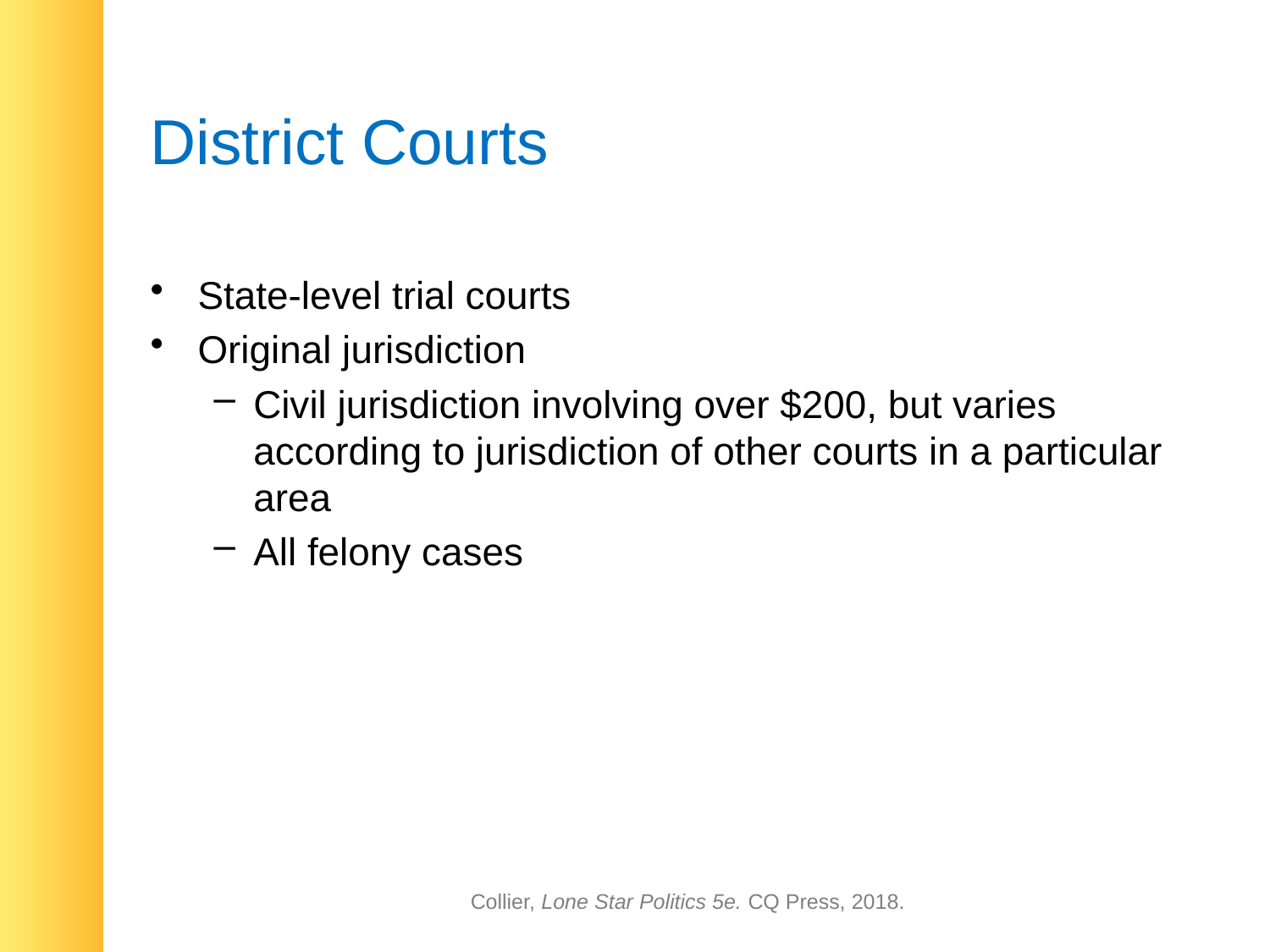

# District Courts
State-level trial courts
Original jurisdiction
Civil jurisdiction involving over $200, but varies according to jurisdiction of other courts in a particular area
All felony cases
Collier, Lone Star Politics 5e. CQ Press, 2018.